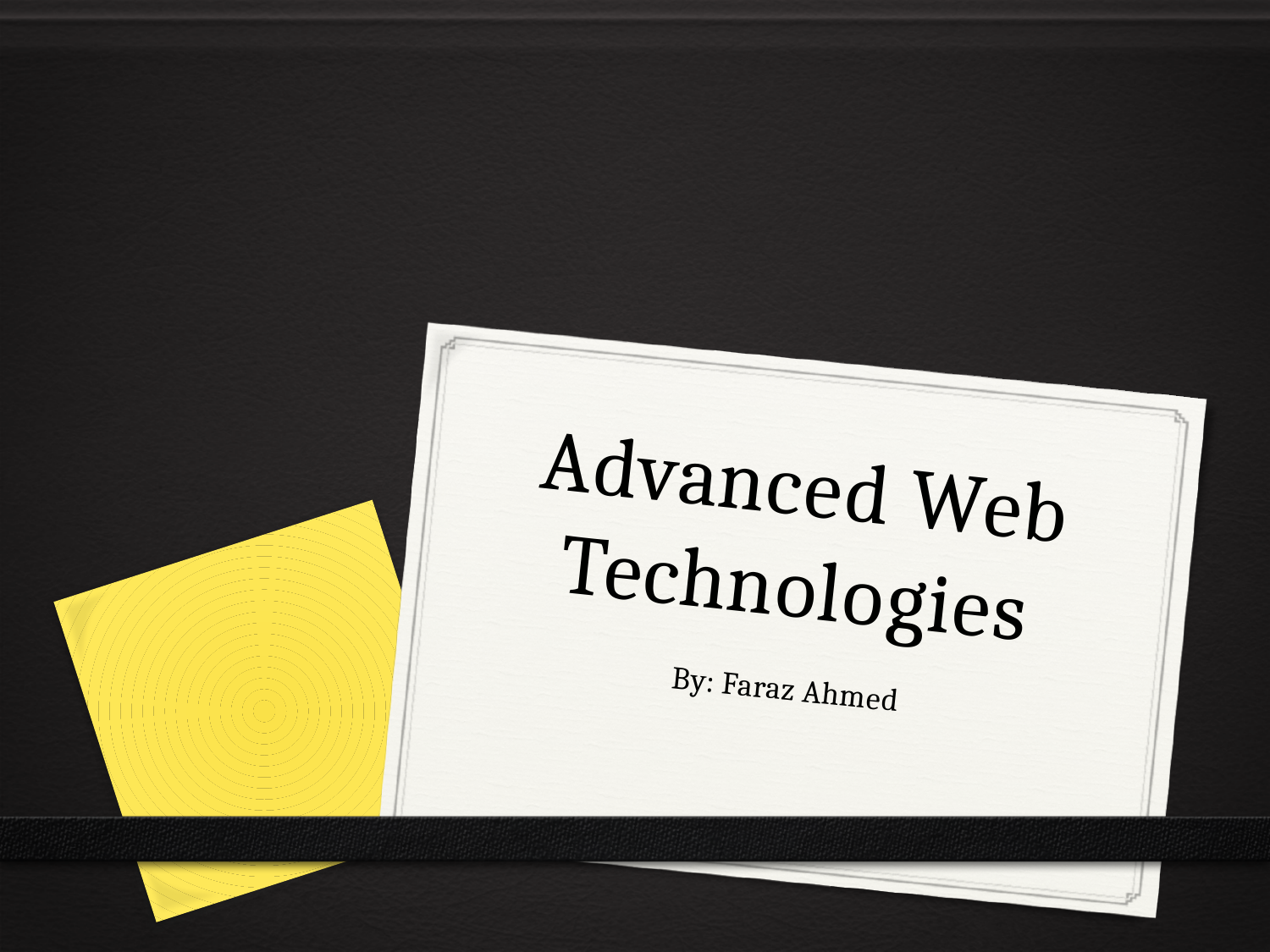

# Advanced Web Technologies
By: Faraz Ahmed